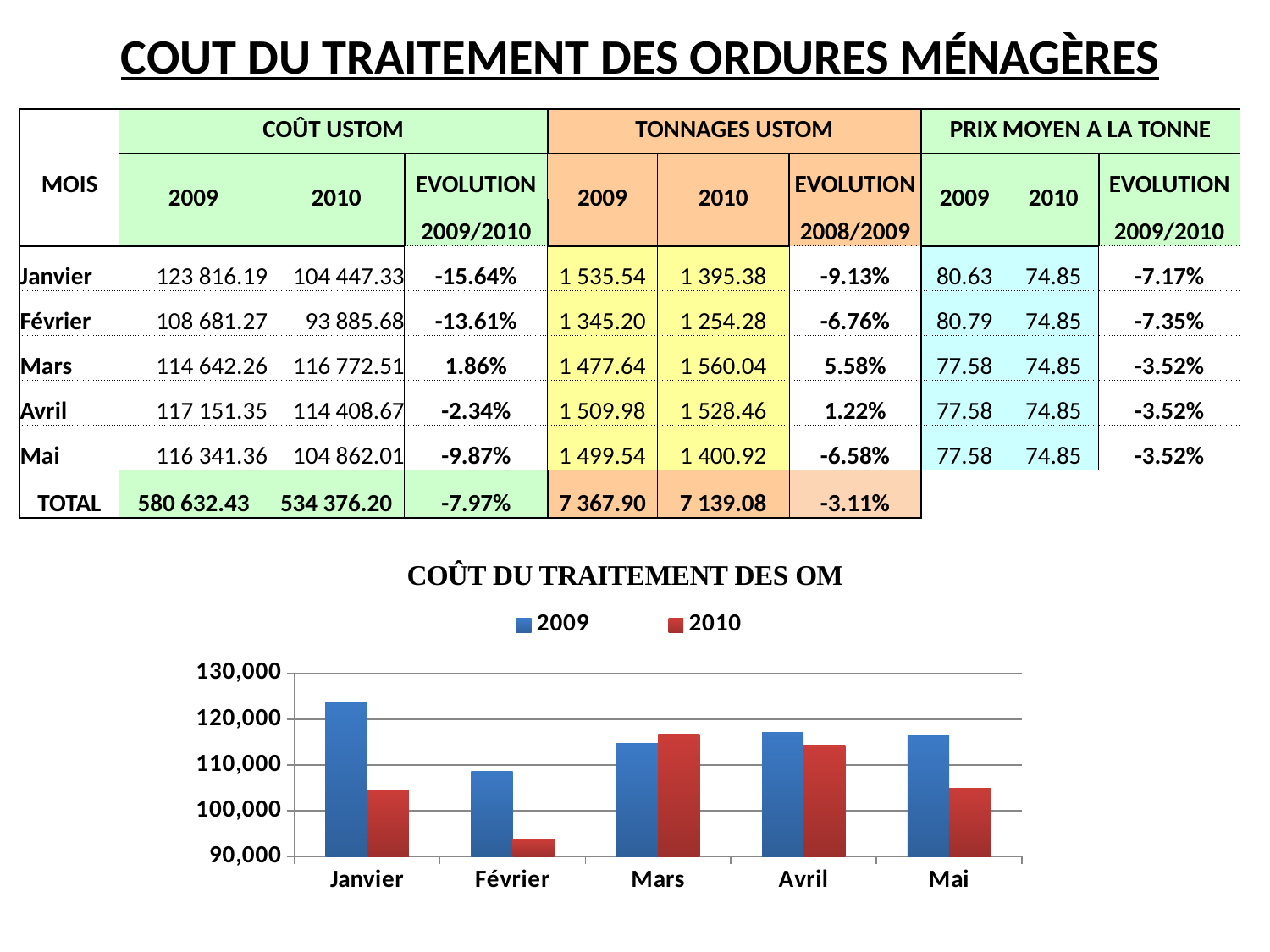

# COUT DU TRAITEMENT DES ORDURES MÉNAGÈRES
|  | COÛT USTOM |  |  | TONNAGES USTOM |  |  | PRIX MOYEN A LA TONNE |  |  |
| --- | --- | --- | --- | --- | --- | --- | --- | --- | --- |
| MOIS | 2009 | 2010 | EVOLUTION | 2009 | 2010 | EVOLUTION | 2009 | 2010 | EVOLUTION |
|  |  |  | 2009/2010 |  |  | 2008/2009 |  |  | 2009/2010 |
| Janvier | 123 816.19 | 104 447.33 | -15.64% | 1 535.54 | 1 395.38 | -9.13% | 80.63 | 74.85 | -7.17% |
| Février | 108 681.27 | 93 885.68 | -13.61% | 1 345.20 | 1 254.28 | -6.76% | 80.79 | 74.85 | -7.35% |
| Mars | 114 642.26 | 116 772.51 | 1.86% | 1 477.64 | 1 560.04 | 5.58% | 77.58 | 74.85 | -3.52% |
| Avril | 117 151.35 | 114 408.67 | -2.34% | 1 509.98 | 1 528.46 | 1.22% | 77.58 | 74.85 | -3.52% |
| Mai | 116 341.36 | 104 862.01 | -9.87% | 1 499.54 | 1 400.92 | -6.58% | 77.58 | 74.85 | -3.52% |
| TOTAL | 580 632.43 | 534 376.20 | -7.97% | 7 367.90 | 7 139.08 | -3.11% |  |  |  |

### Chart

| Category |  |  |
|---|---|---|
| Janvier | 123816.19 | 104447.33 |
| Février | 108681.27 | 93885.68000000002 |
| Mars | 114642.26 | 116772.51 |
| Avril | 117151.35 | 114408.67000000017 |
| Mai | 116341.36 | 104862.01403792037 |